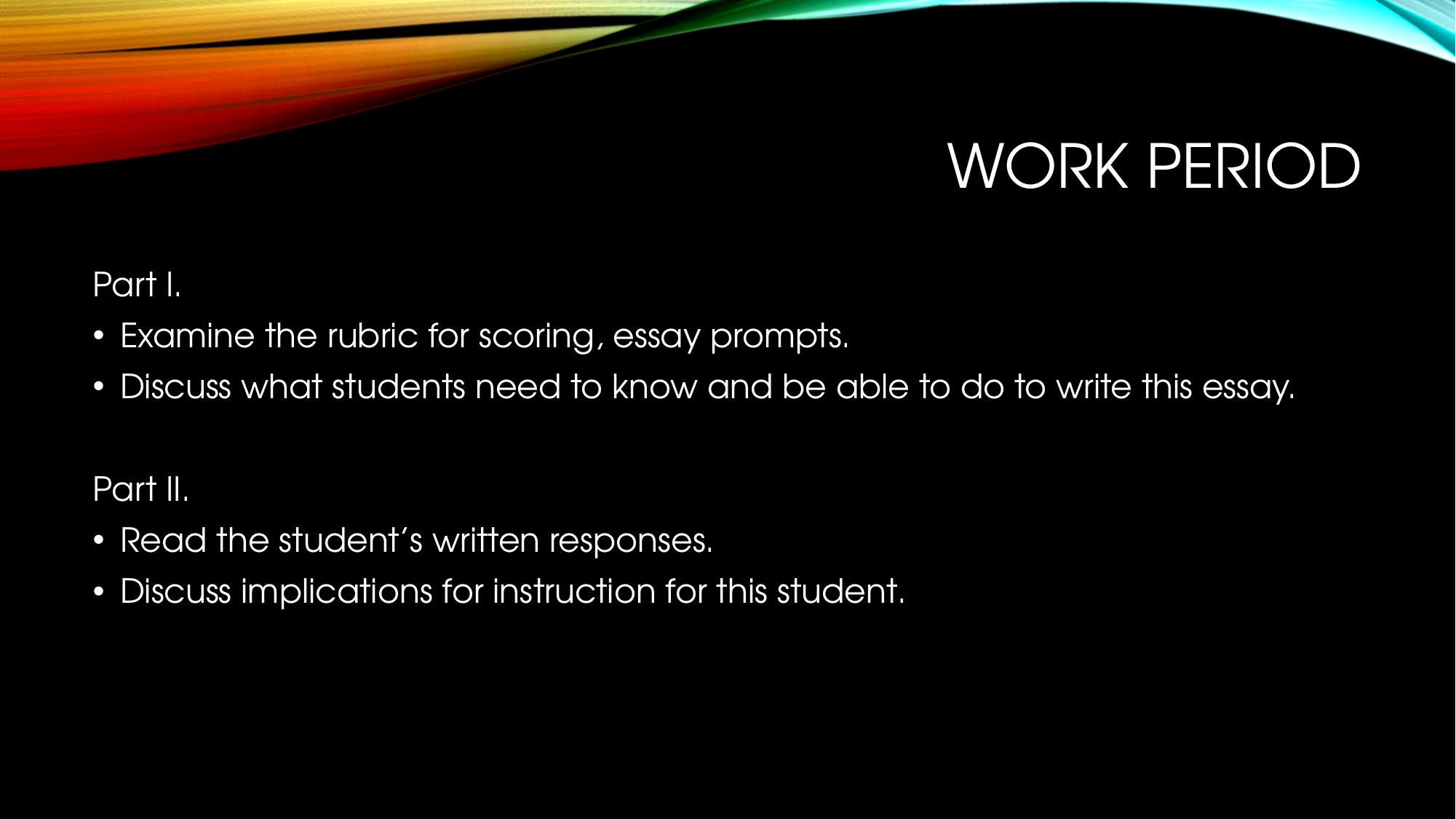

# Work Period
Part I.
Examine the rubric for scoring, essay prompts.
Discuss what students need to know and be able to do to write this essay.

Part II.
Read the student’s written responses.
Discuss implications for instruction for this student.